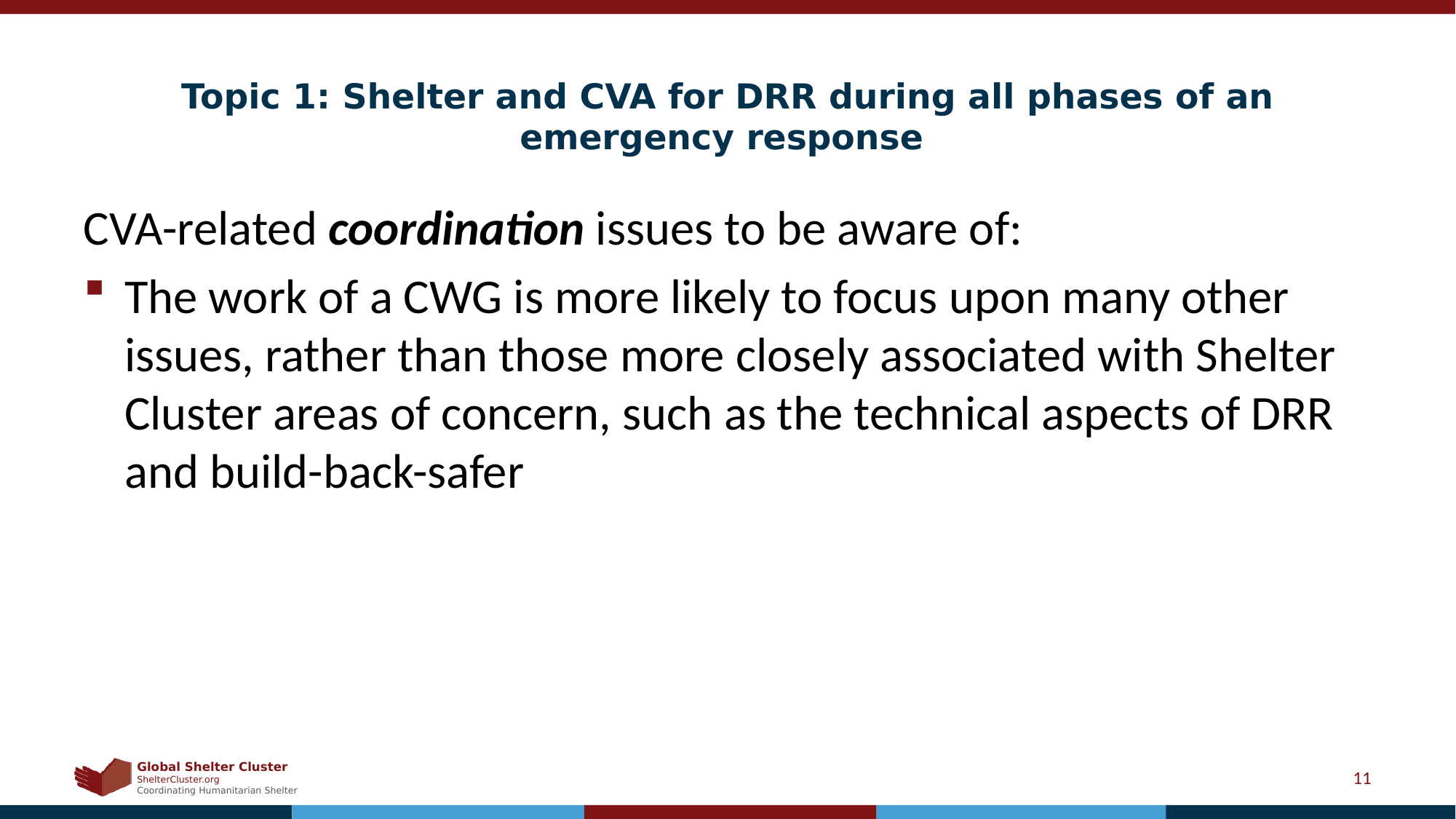

# Topic 1: Shelter and CVA for DRR during all phases of an emergency response
CVA-related coordination issues to be aware of:
The work of a CWG is more likely to focus upon many other issues, rather than those more closely associated with Shelter Cluster areas of concern, such as the technical aspects of DRR and build-back-safer

11